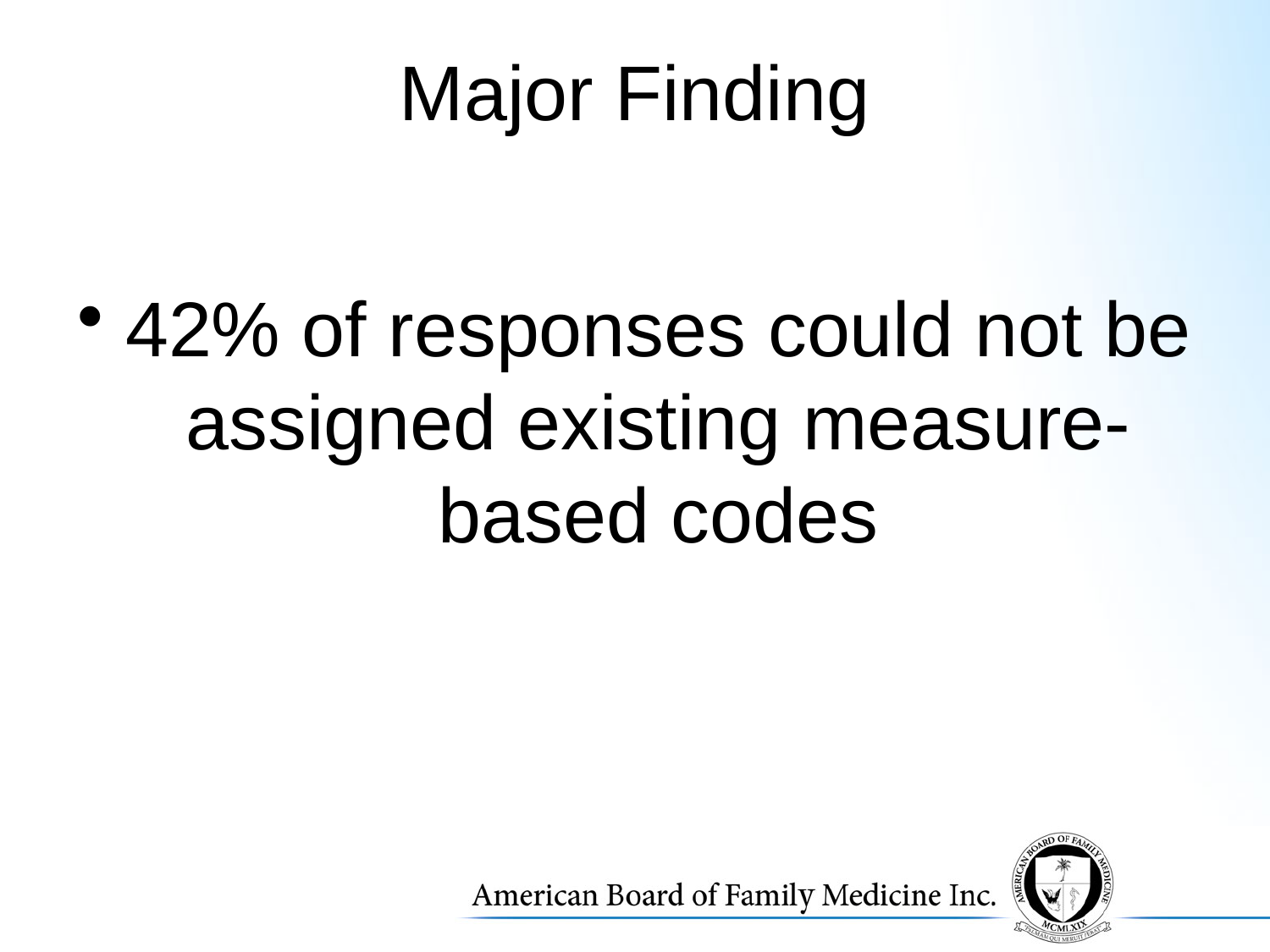

# Major Finding

42% of responses could not be assigned existing measure-based codes